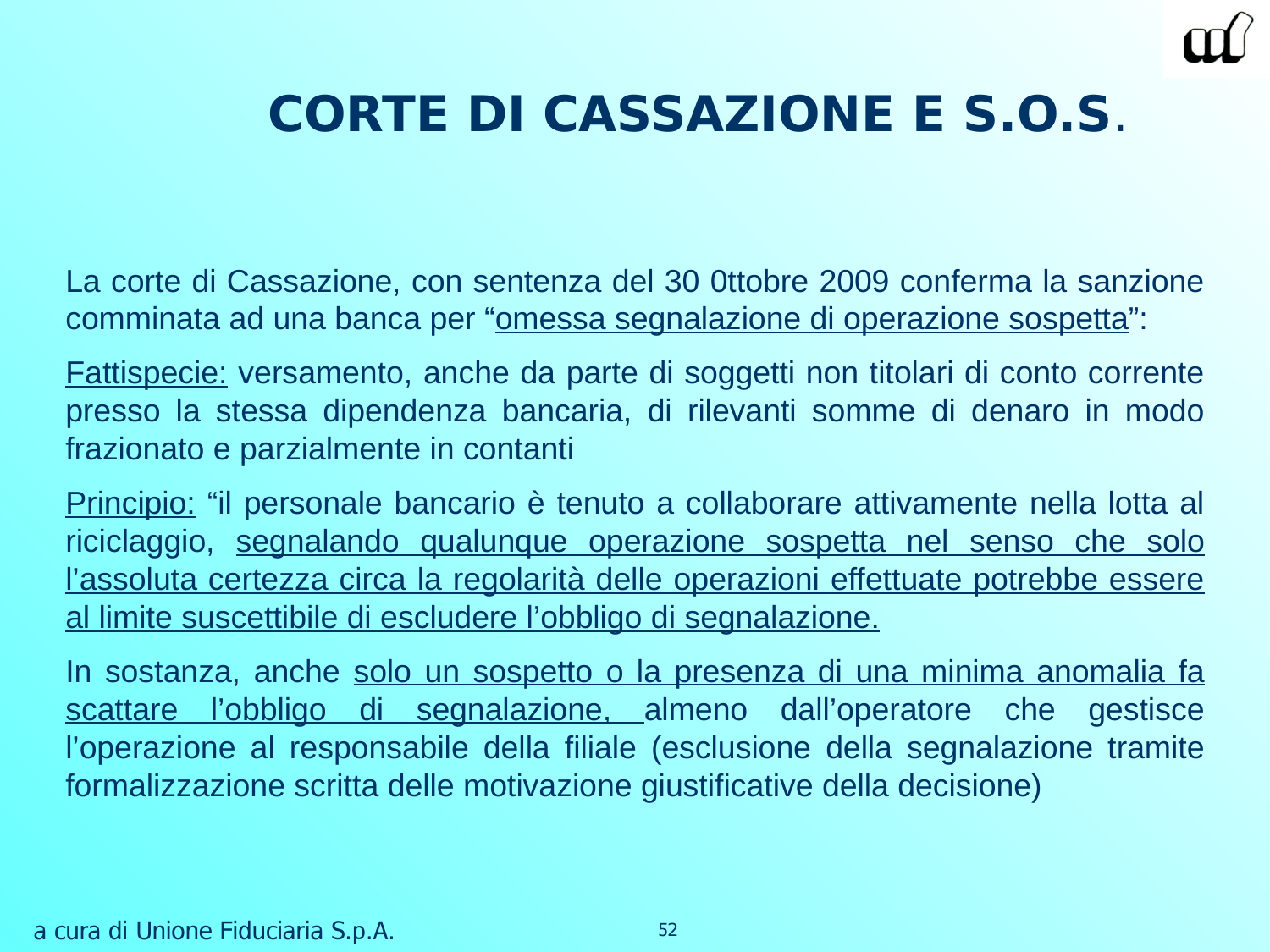

CORTE DI CASSAZIONE E S.O.S.

La corte di Cassazione, con sentenza del 30 0ttobre 2009 conferma la sanzione comminata ad una banca per “omessa segnalazione di operazione sospetta”:
Fattispecie: versamento, anche da parte di soggetti non titolari di conto corrente presso la stessa dipendenza bancaria, di rilevanti somme di denaro in modo frazionato e parzialmente in contanti
Principio: “il personale bancario è tenuto a collaborare attivamente nella lotta al riciclaggio, segnalando qualunque operazione sospetta nel senso che solo l’assoluta certezza circa la regolarità delle operazioni effettuate potrebbe essere al limite suscettibile di escludere l’obbligo di segnalazione.
In sostanza, anche solo un sospetto o la presenza di una minima anomalia fa scattare l’obbligo di segnalazione, almeno dall’operatore che gestisce l’operazione al responsabile della filiale (esclusione della segnalazione tramite formalizzazione scritta delle motivazione giustificative della decisione)